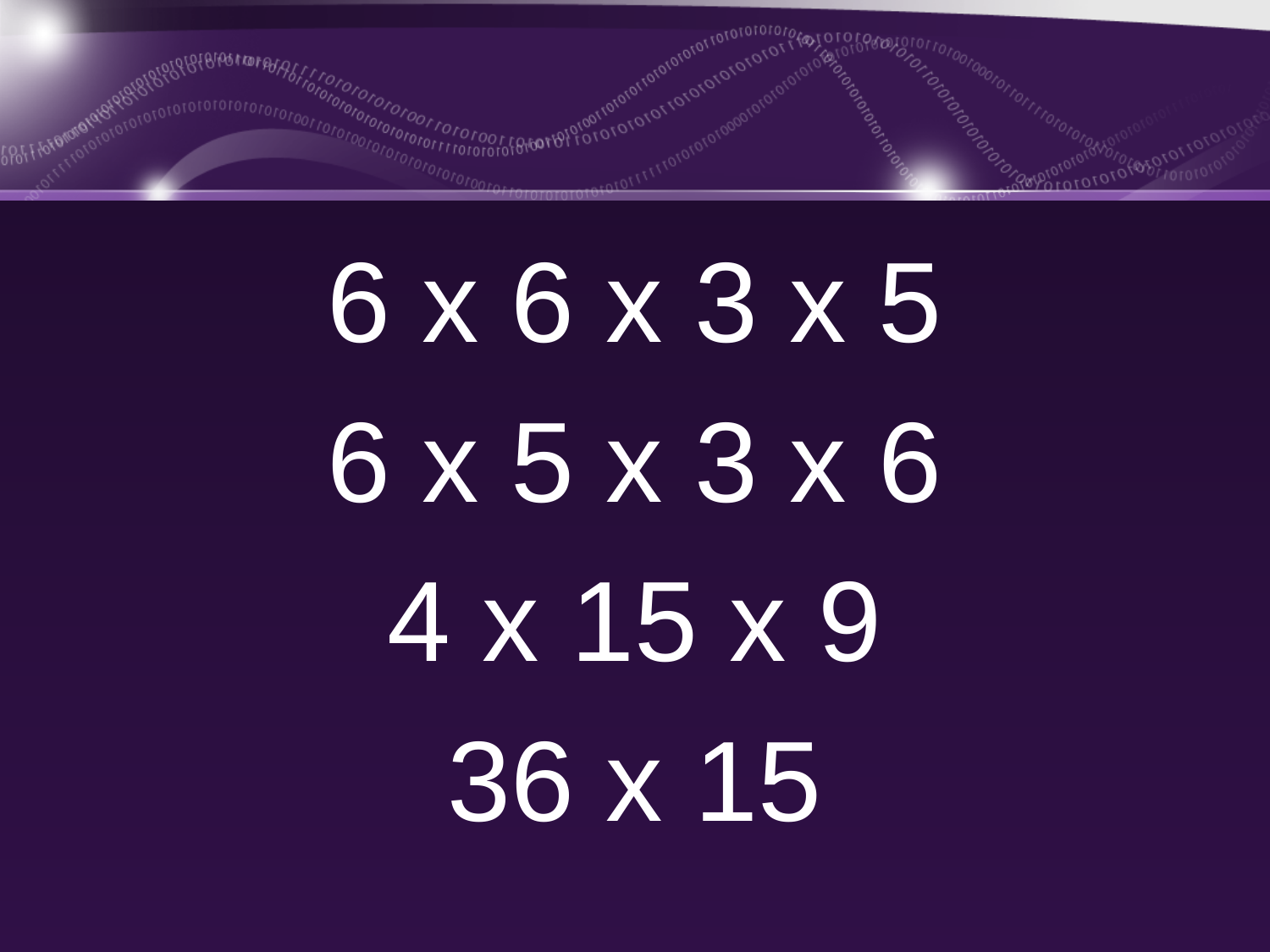

6 x 6 x 3 x 5
6 x 5 x 3 x 6
4 x 15 x 9
36 x 15